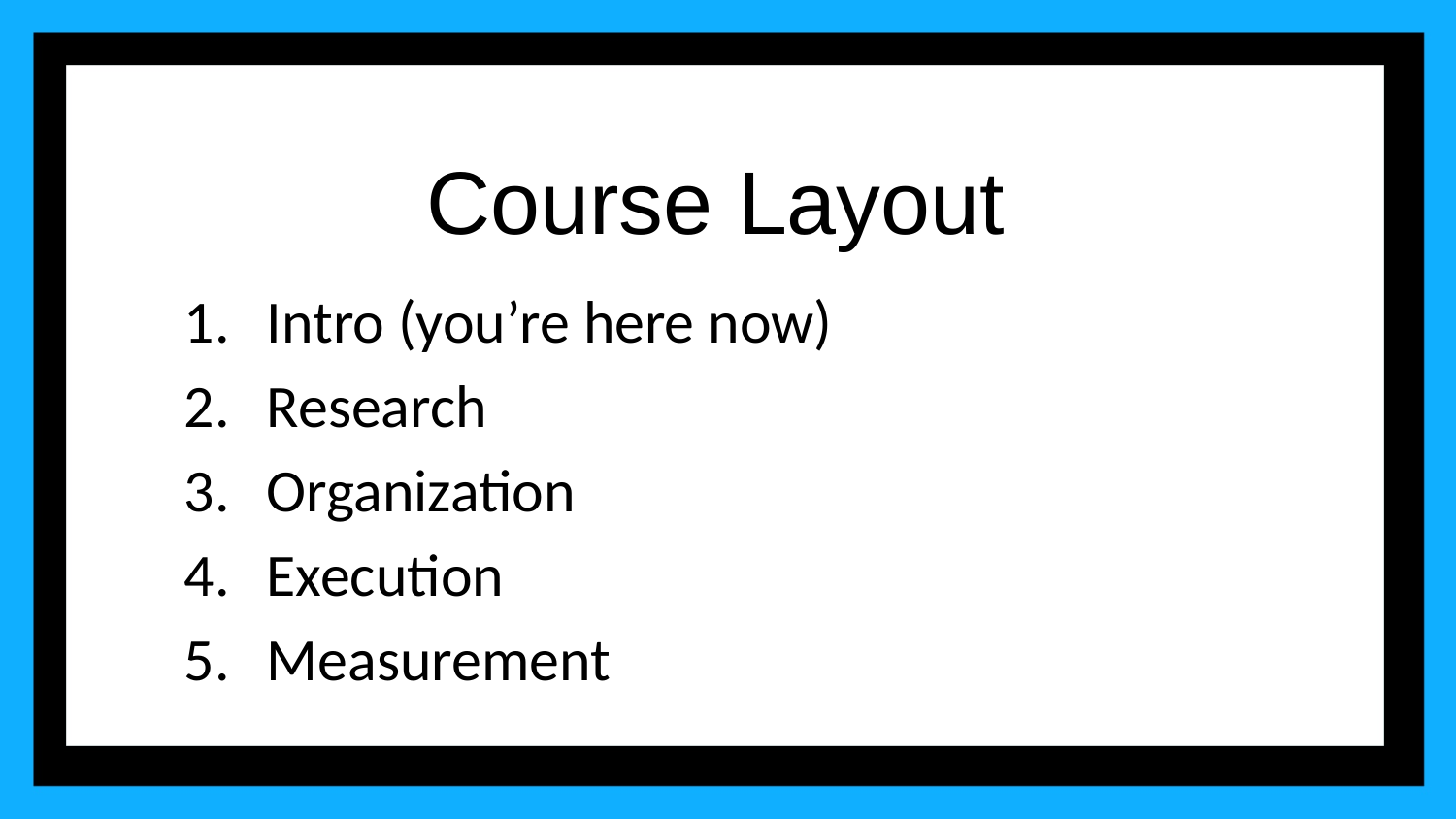

# Course Layout
Intro (you’re here now)
Research
Organization
Execution
Measurement